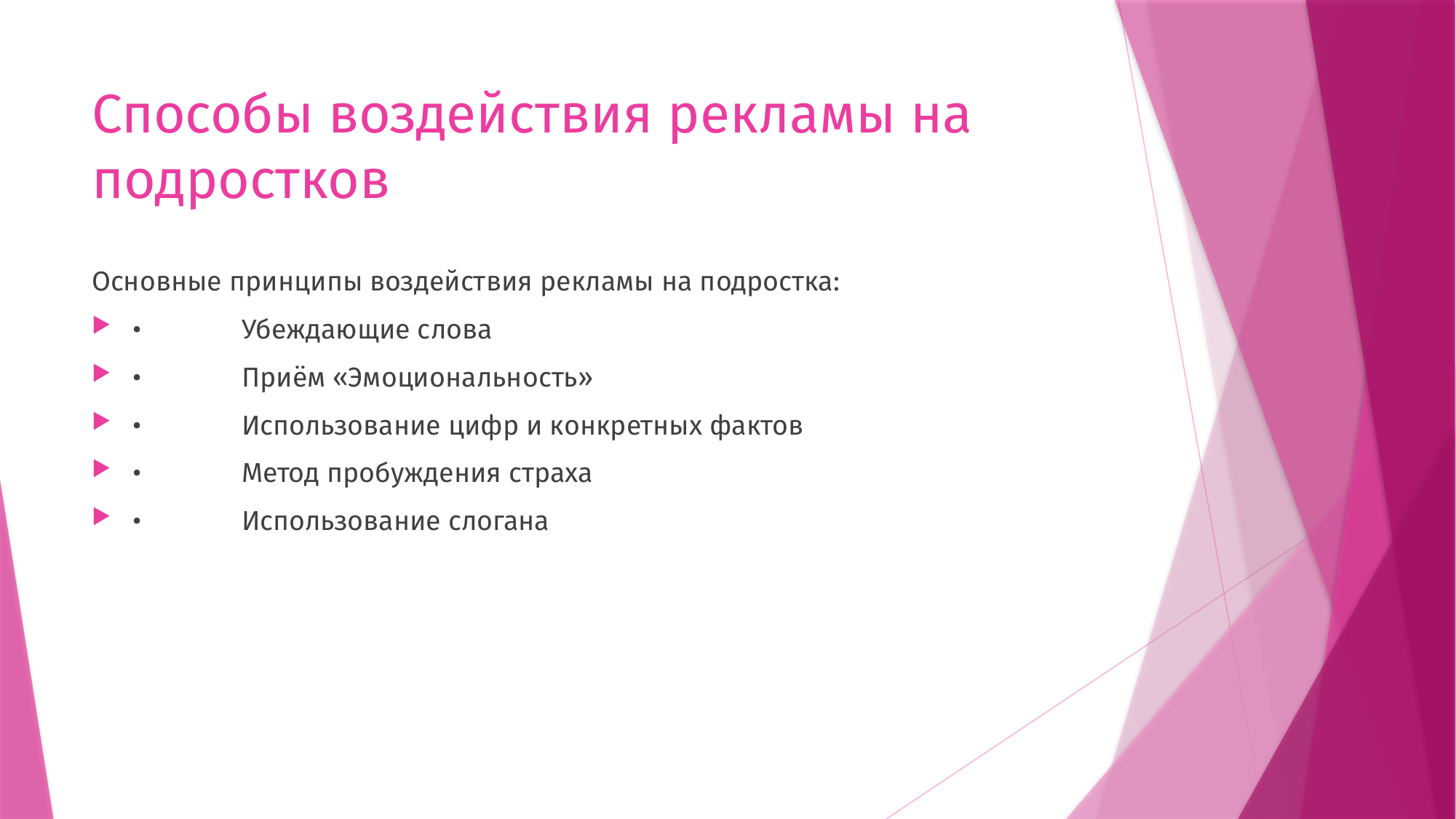

# Способы воздействия рекламы на подростков
Основные принципы воздействия рекламы на подростка:
•	Убеждающие слова
•	Приём «Эмоциональность»
•	Использование цифр и конкретных фактов
•	Метод пробуждения страха
•	Использование слогана